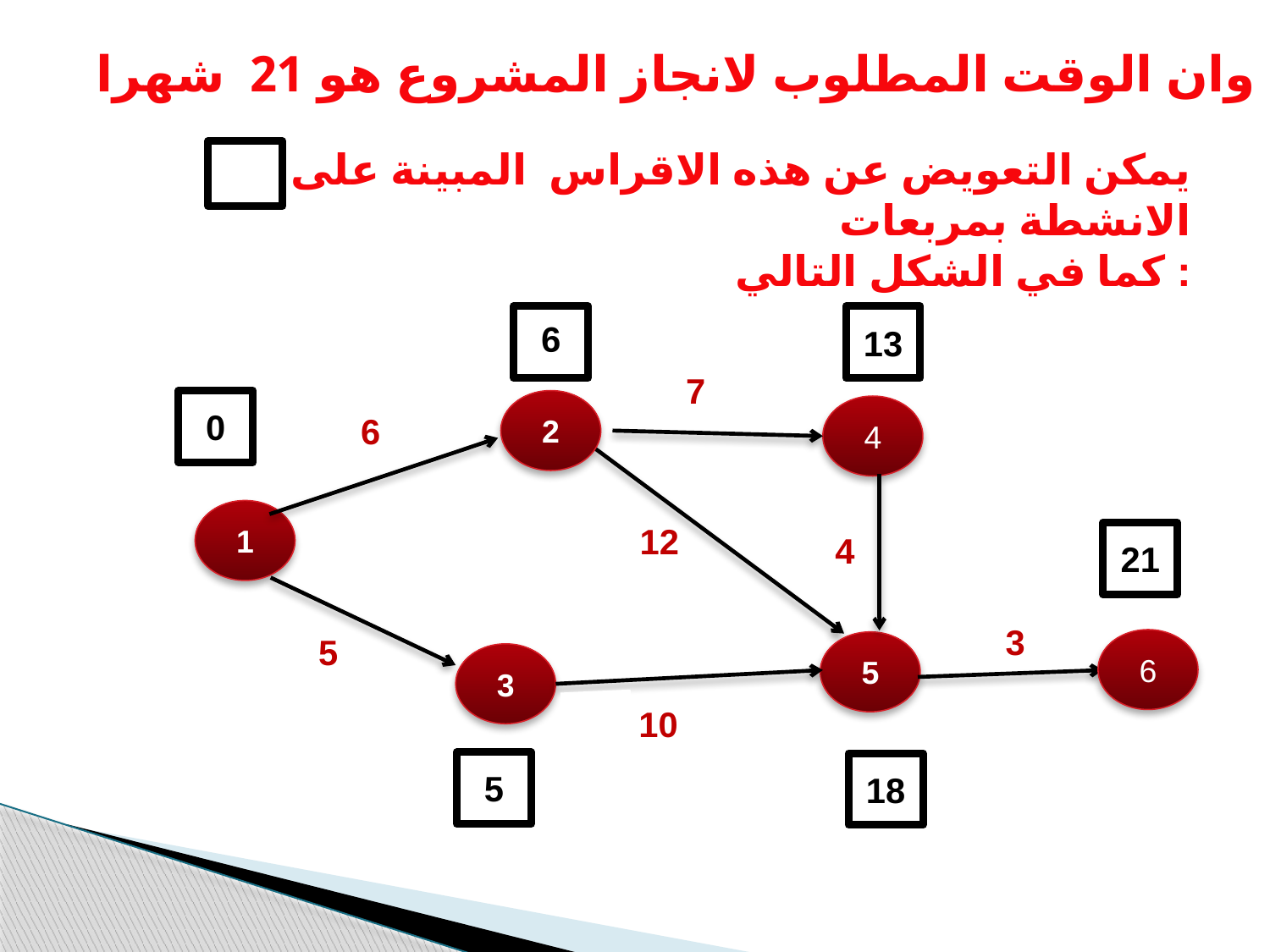

وان الوقت المطلوب لانجاز المشروع هو 21  شهرا
يمكن التعويض عن هذه الاقراس  المبينة على الانشطة بمربعات
  كما في الشكل التالي :

9
13
7
0
2
4
6
1
12
4
21
3
5
6
5
3

10
5
18